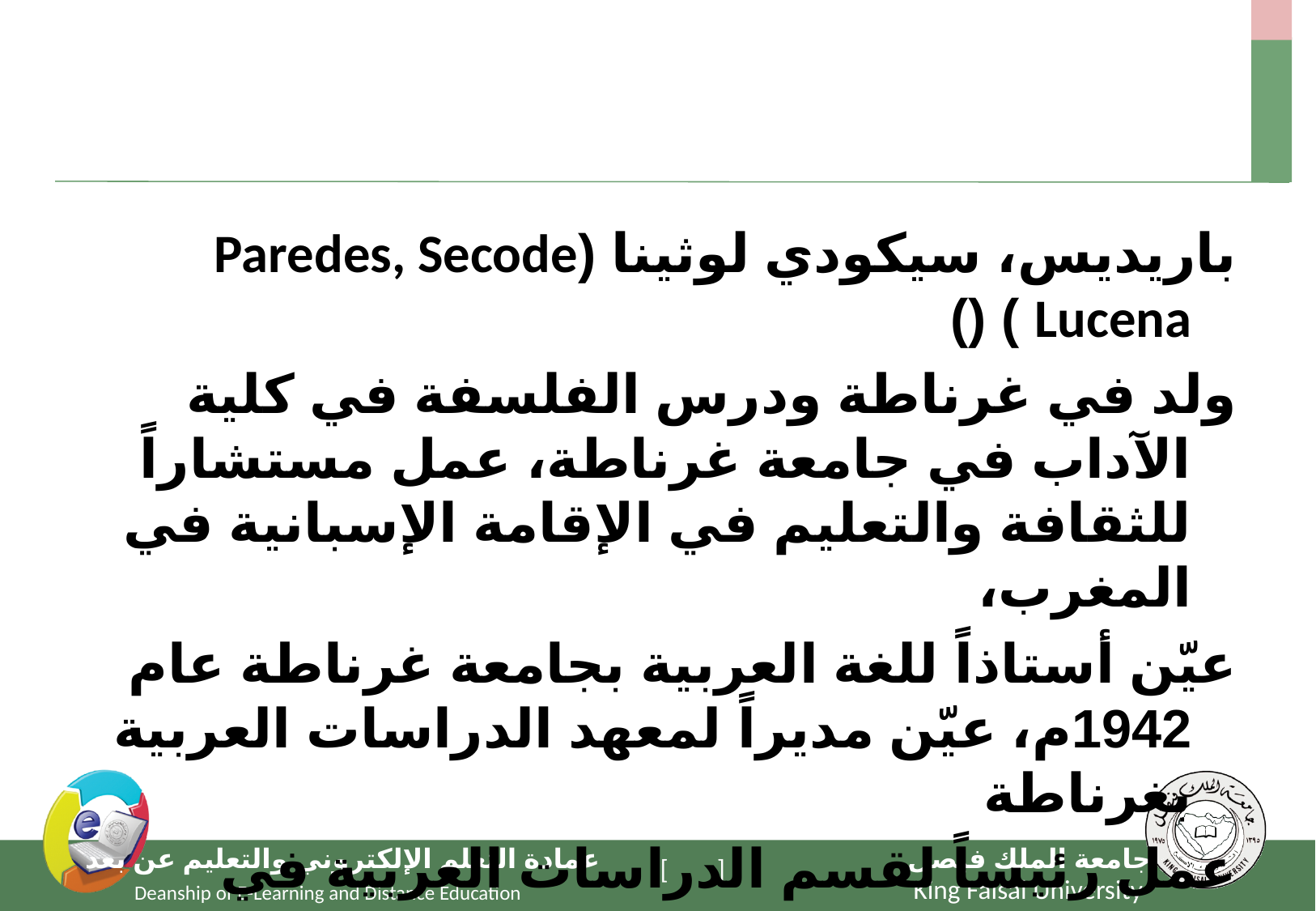

#
باريديس، سيكودي لوثينا (Paredes, Secode Lucena ) ()
ولد في غرناطة ودرس الفلسفة في كلية الآداب في جامعة غرناطة، عمل مستشاراً للثقافة والتعليم في الإقامة الإسبانية في المغرب،
عيّن أستاذاً للغة العربية بجامعة غرناطة عام 1942م، عيّن مديراً لمعهد الدراسات العربية بغرناطة
عمل رئيساً لقسم الدراسات العربية في معهد الدراسات الإفريقية بمدريد، انتخب عضواً في مجمع الفنون الجميلة،
له إنتاج غزير في مجال تحقيق المخطوطات وفي البحوث حول الشريعة الإسلامية وكذلك التاريخ الإسلامي والآثار الإسلامية.